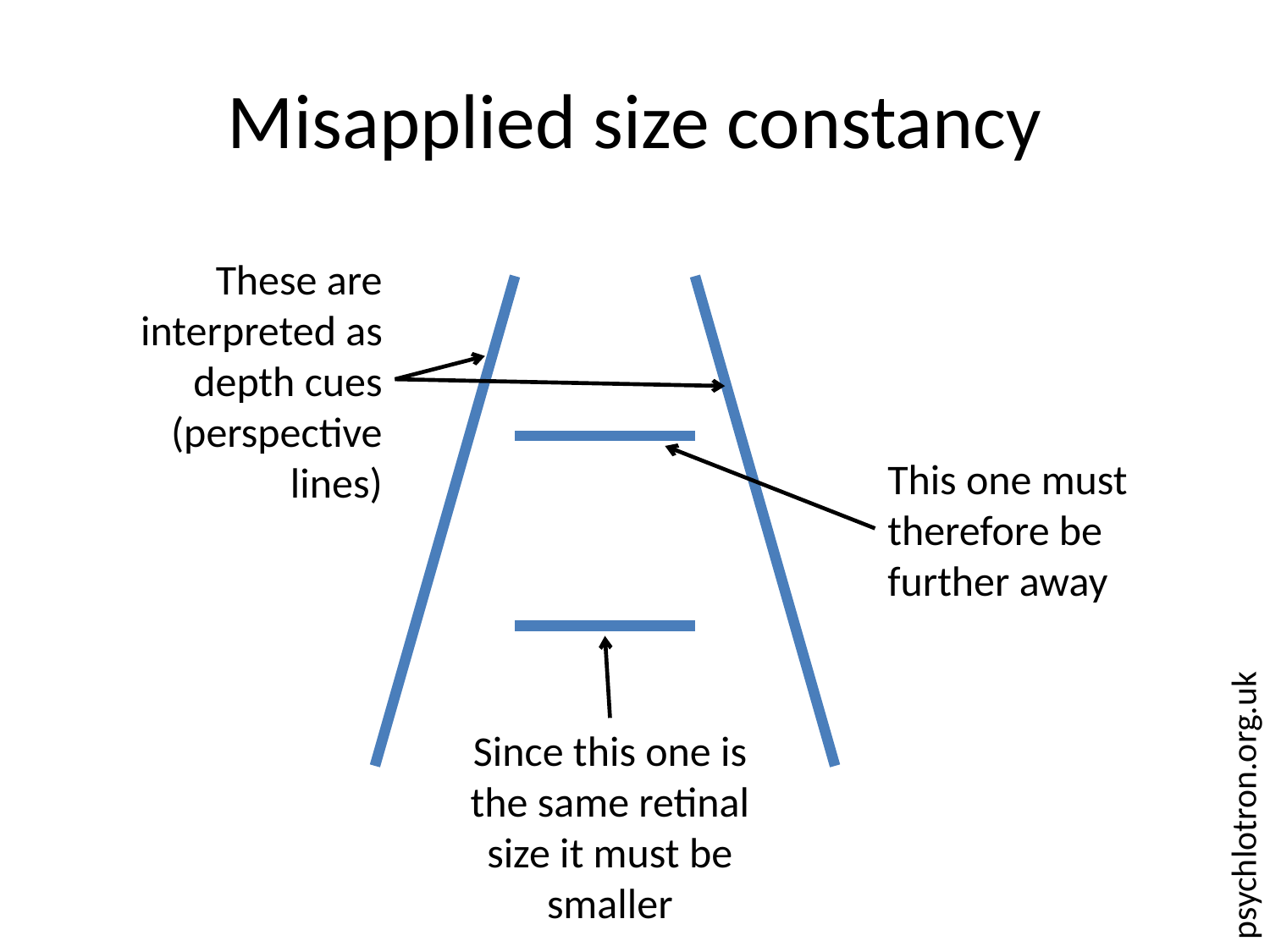

# Misapplied size constancy
These are interpreted as depth cues (perspective lines)
This one must therefore be further away
Since this one is the same retinal size it must be smaller